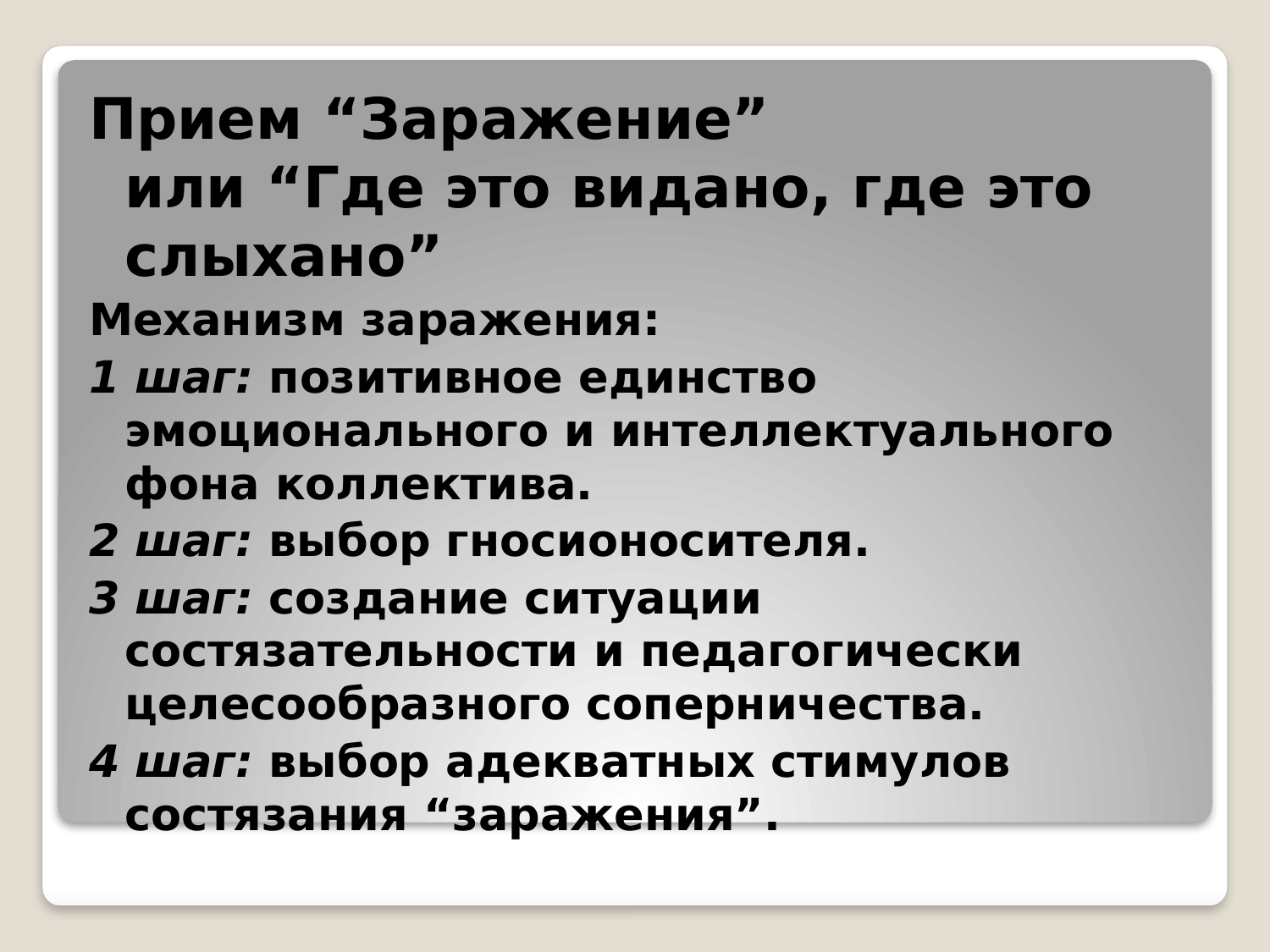

Прием “Заражение” 
или “Где это видано, где это слыхано”
Механизм заражения:
1 шаг: позитивное единство эмоционального и интеллектуального фона коллектива.
2 шаг: выбор гносионосителя.
3 шаг: создание ситуации состязательности и педагогически целесообразного соперничества.
4 шаг: выбор адекватных стимулов состязания “заражения”.